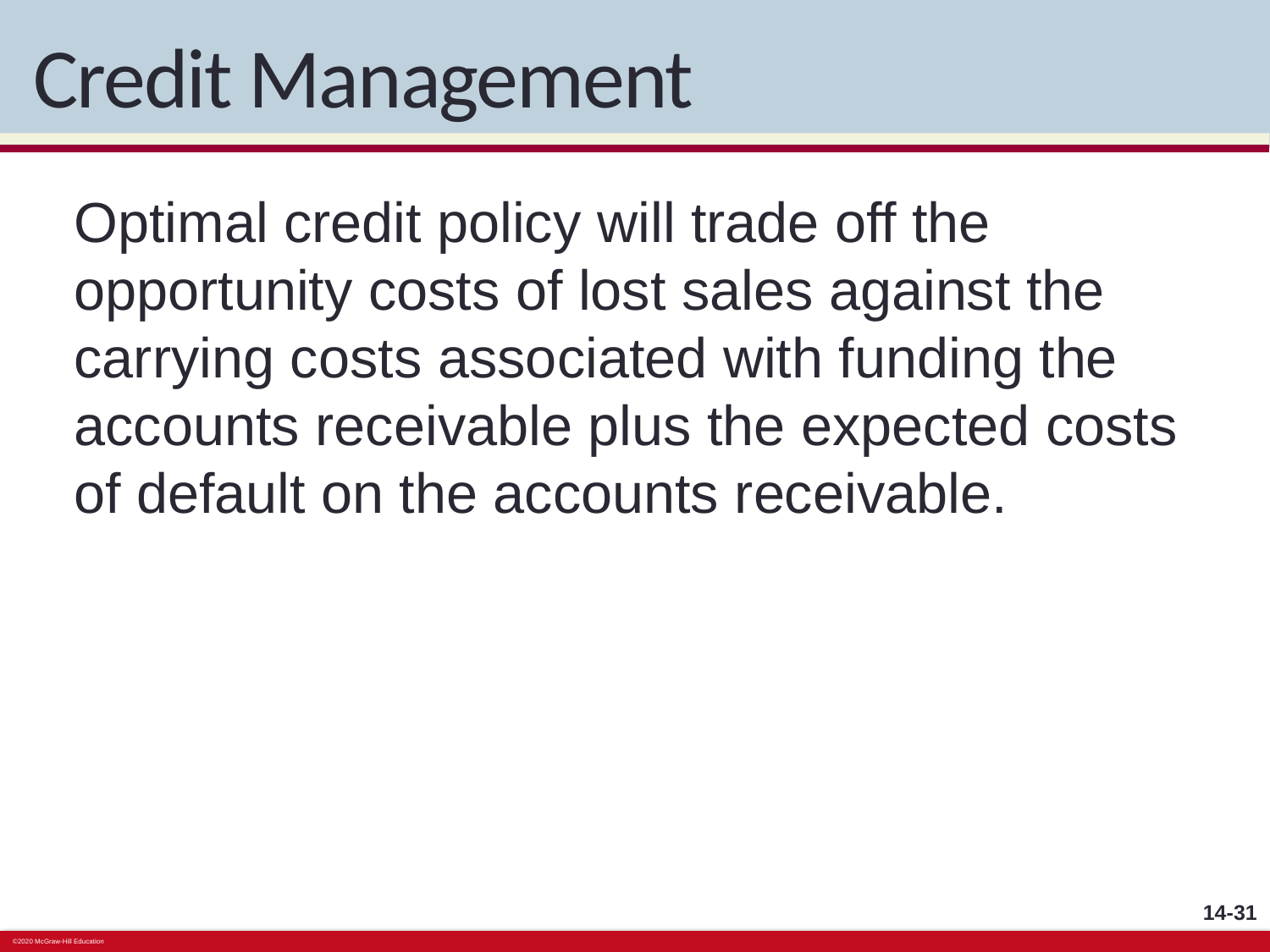

# Credit Management
Optimal credit policy will trade off the opportunity costs of lost sales against the carrying costs associated with funding the accounts receivable plus the expected costs of default on the accounts receivable.